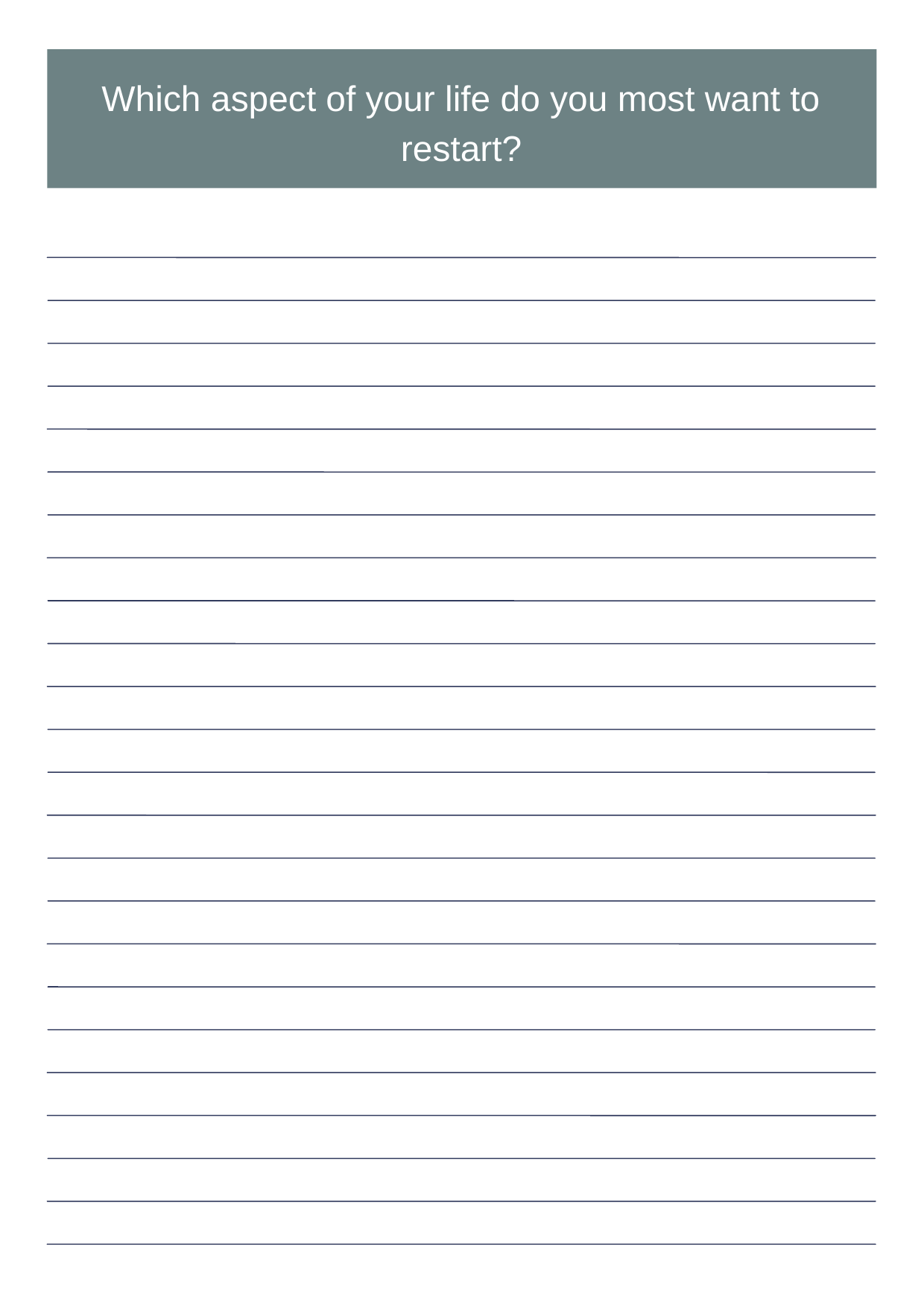

Which aspect of your life do you most want to restart?